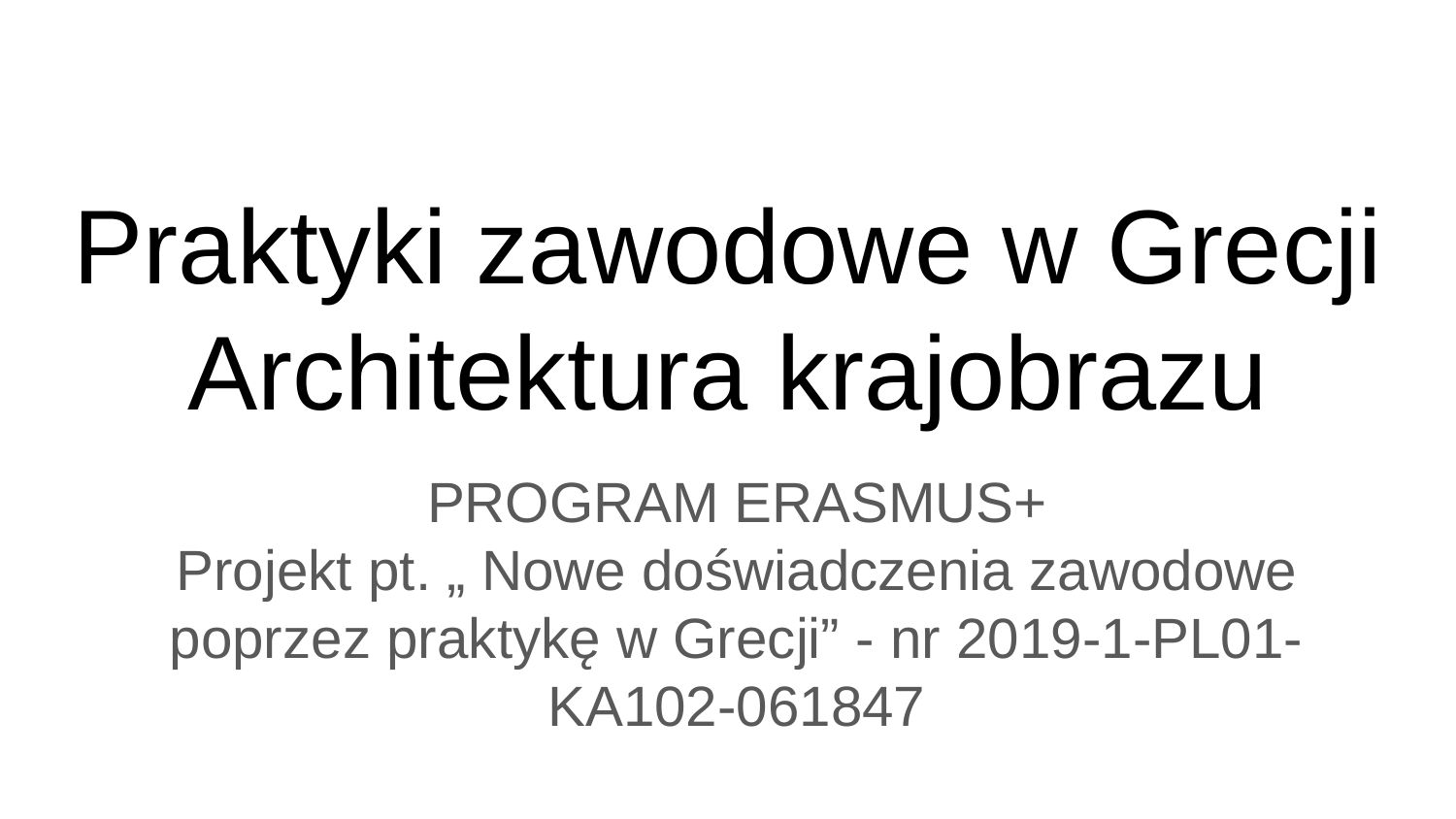

# Praktyki zawodowe w Grecji
Architektura krajobrazu
PROGRAM ERASMUS+
Projekt pt. „ Nowe doświadczenia zawodowe poprzez praktykę w Grecji” - nr 2019-1-PL01-KA102-061847